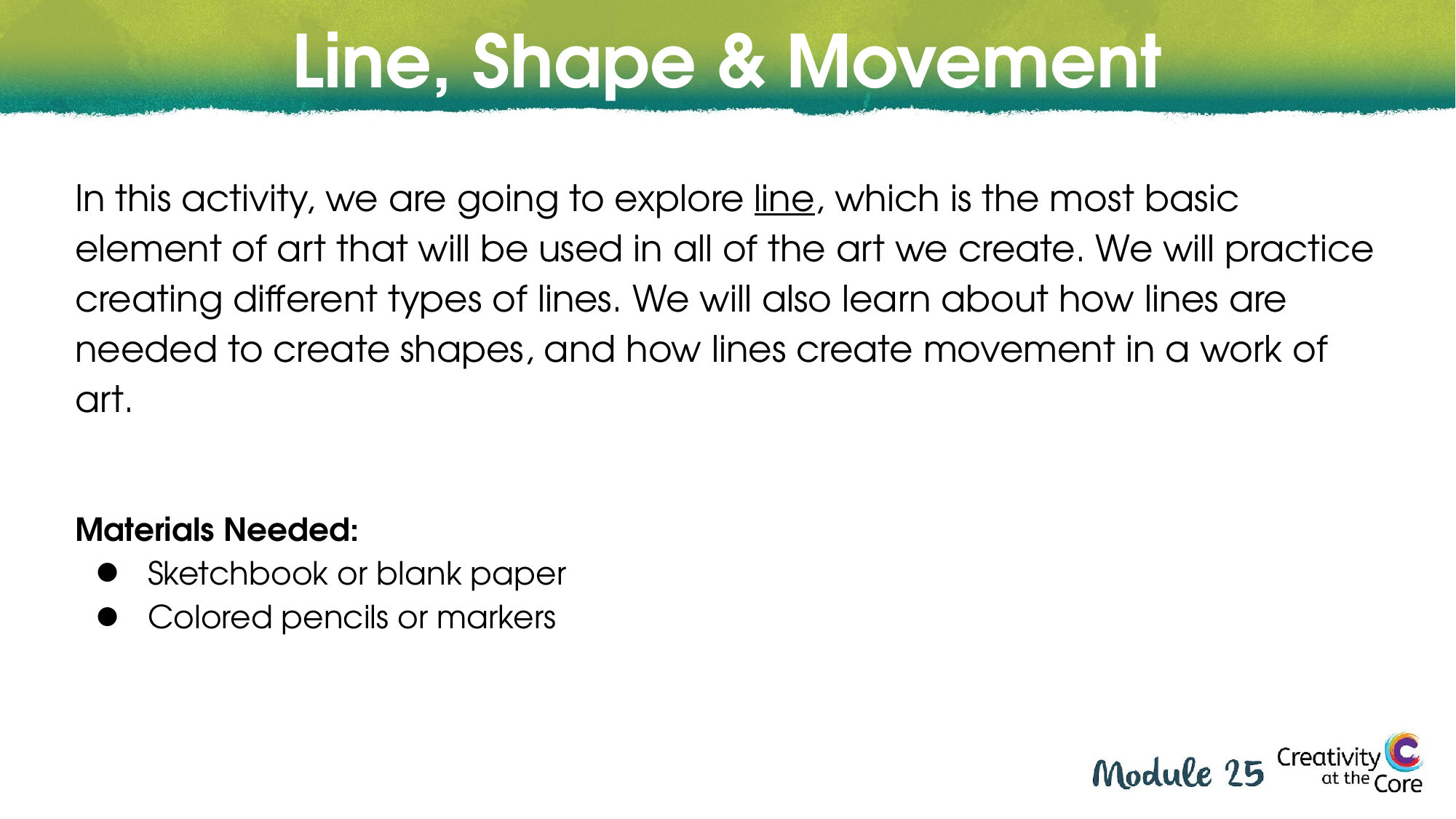

Line, Shape & Movement
In this activity, we are going to explore line, which is the most basic element of art that will be used in all of the art we create. We will practice creating different types of lines. We will also learn about how lines are needed to create shapes, and how lines create movement in a work of art.

Materials Needed:
Sketchbook or blank paper
Colored pencils or markers